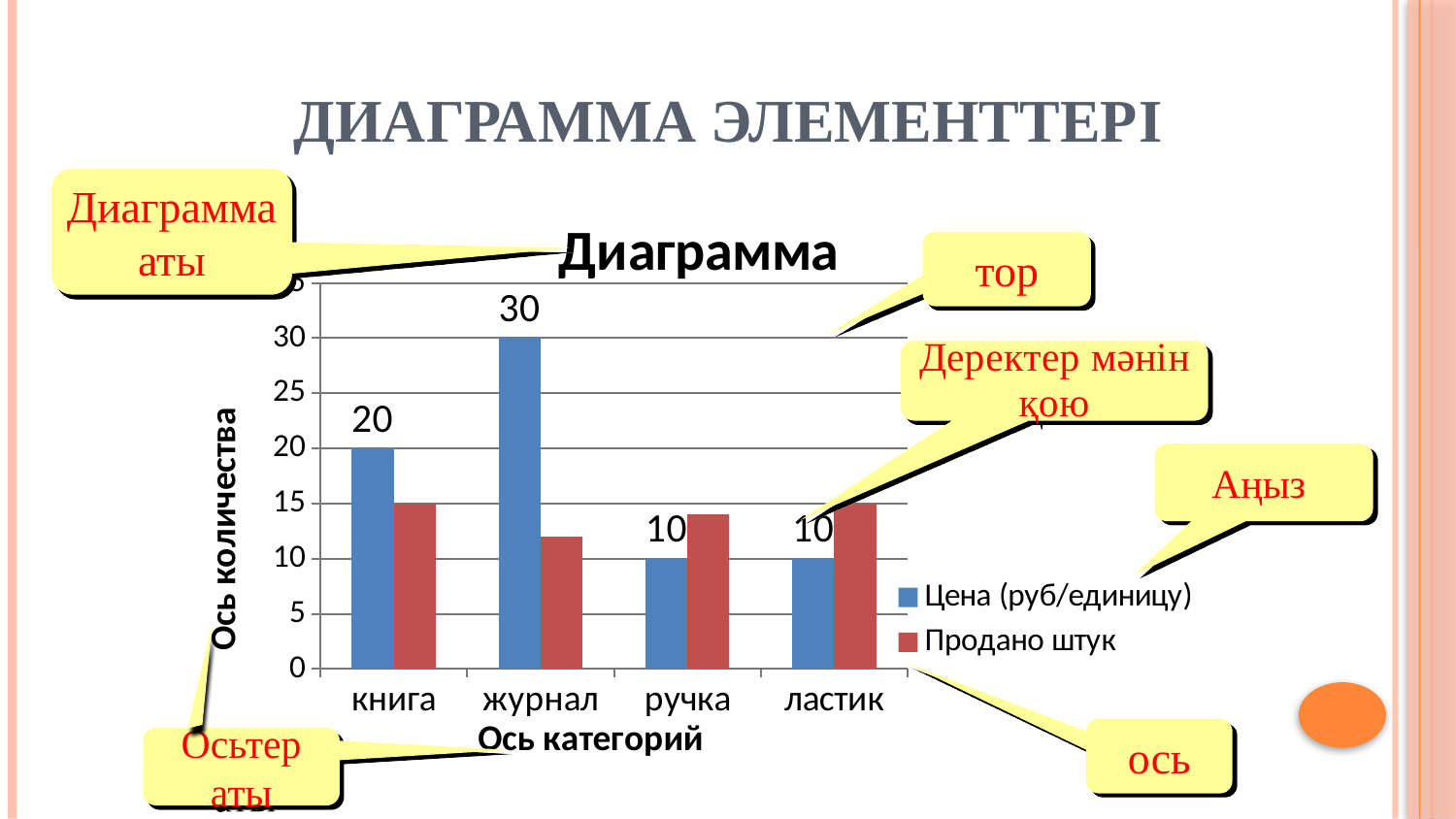

# Диаграмма элементтері
Диаграмма аты

### Chart: Диаграмма

| Category | Цена (руб/единицу) | Продано штук |
|---|---|---|
| книга | 20.0 | 15.0 |
| журнал | 30.0 | 12.0 |
| ручка | 10.0 | 14.0 |
| ластик | 10.0 | 15.0 |
тор
Аңыз

ось
Осьтер аты